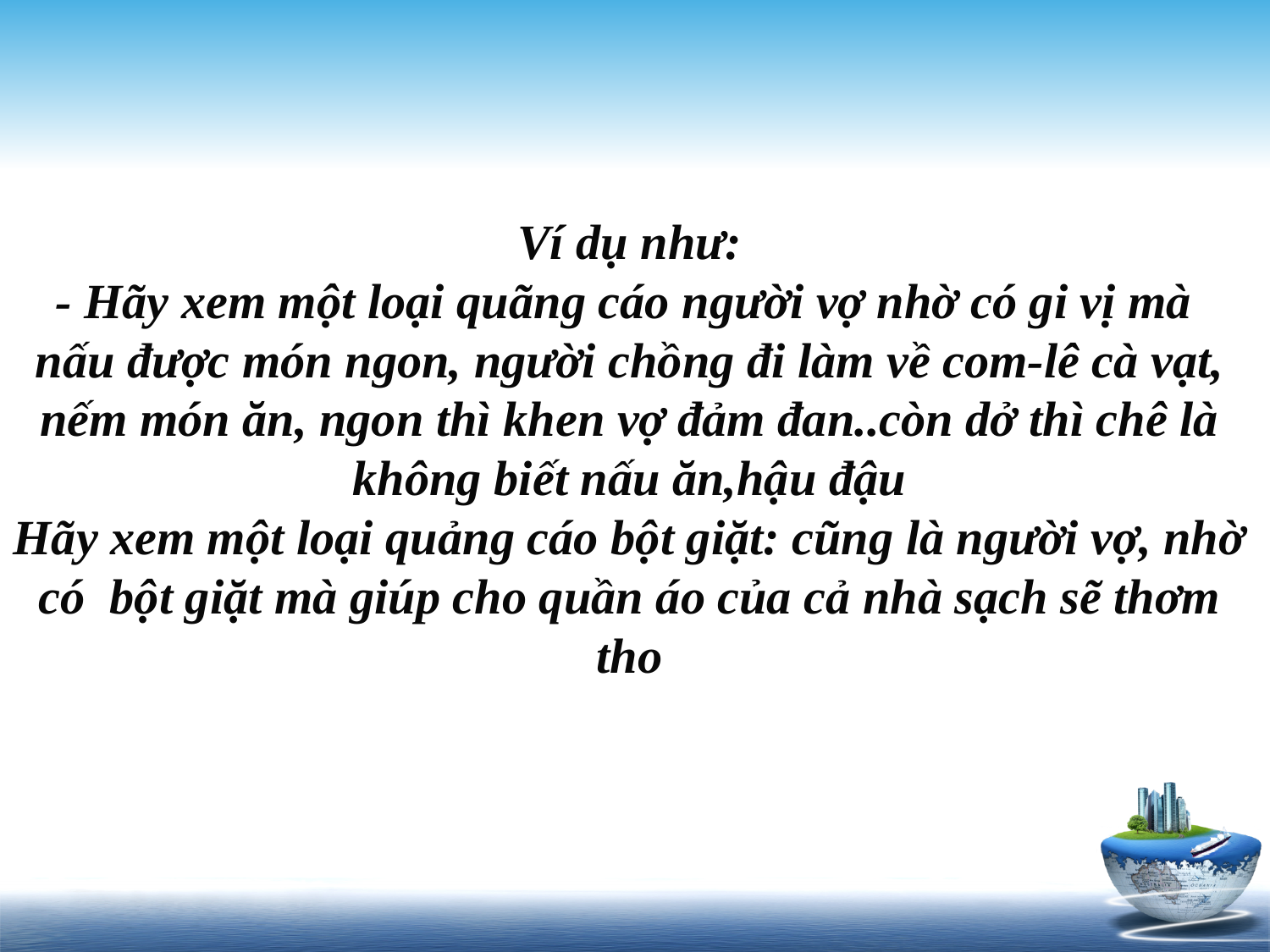

# Ví dụ như: - Hãy xem một loại quãng cáo người vợ nhờ có gi vị mà  nấu được món ngon, người chồng đi làm về com-lê cà vạt, nếm món ăn, ngon thì khen vợ đảm đan..còn dở thì chê là không biết nấu ăn,hậu đậu Hãy xem một loại quảng cáo bột giặt: cũng là người vợ, nhờ có  bột giặt mà giúp cho quần áo của cả nhà sạch sẽ thơm tho